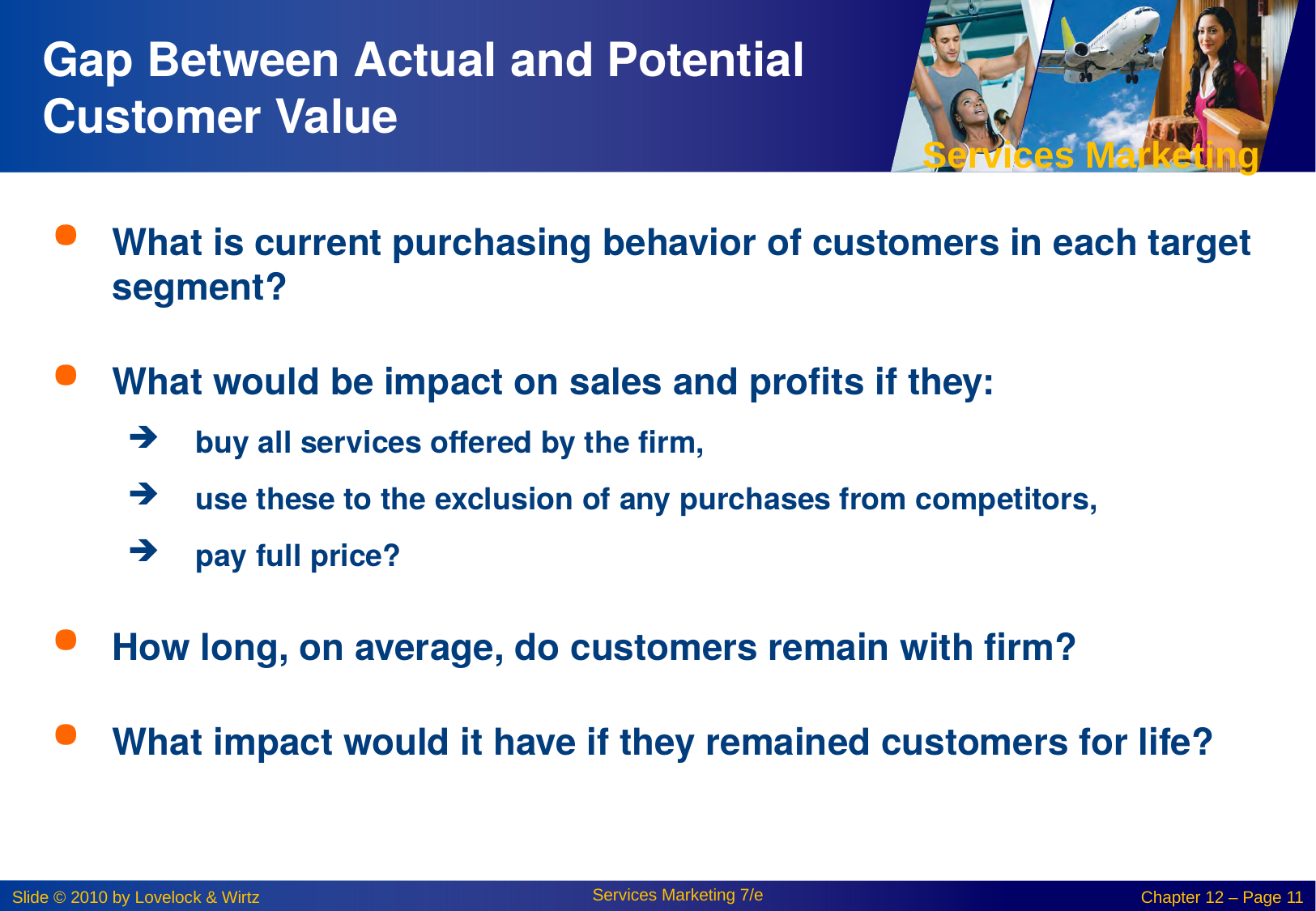

# Gap Between Actual and Potential Customer Value
What is current purchasing behavior of customers in each target segment?
What would be impact on sales and profits if they:
buy all services offered by the firm,
use these to the exclusion of any purchases from competitors,
pay full price?
How long, on average, do customers remain with firm?
What impact would it have if they remained customers for life?